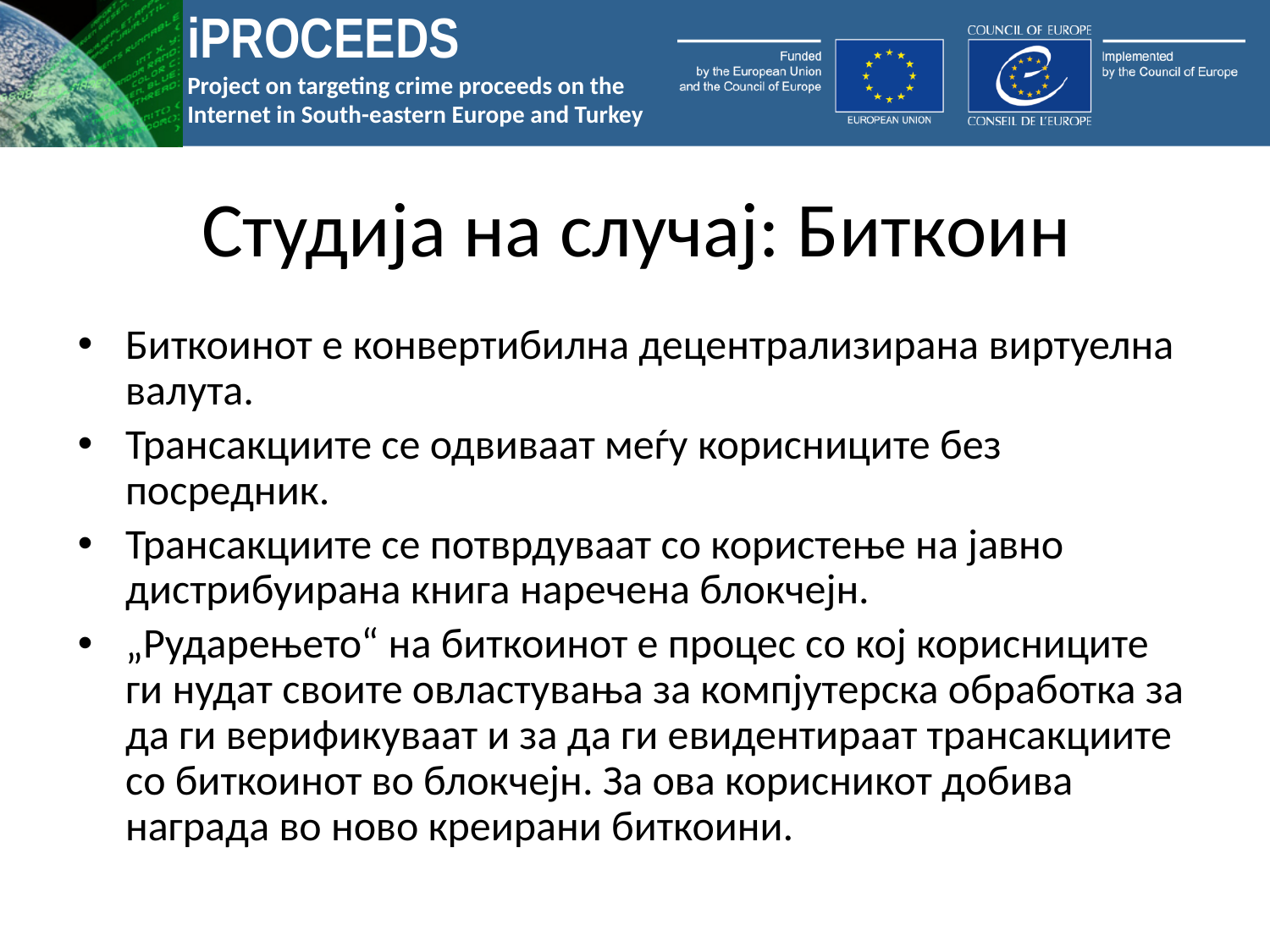

# Студија на случај: Биткоин
Биткоинот е конвертибилна децентрализирана виртуелна валута.
Трансакциите се одвиваат меѓу корисниците без посредник.
Трансакциите се потврдуваат со користење на јавно дистрибуирана книга наречена блокчејн.
„Рударењето“ на биткоинот е процес со кој корисниците ги нудат своите овластувања за компјутерска обработка за да ги верификуваат и за да ги евидентираат трансакциите со биткоинот во блокчејн. За ова корисникот добива награда во ново креирани биткоини.